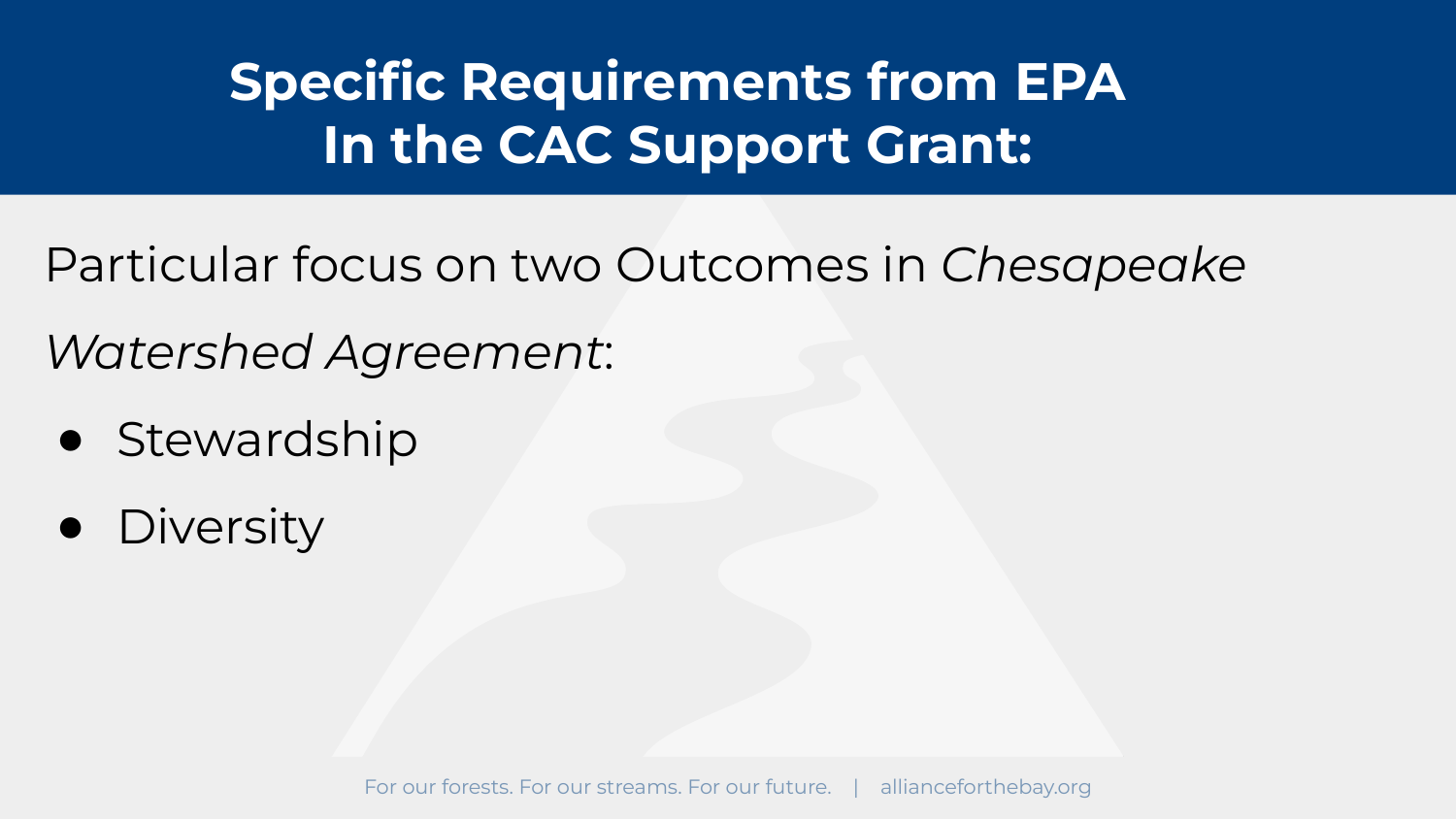

Specific Requirements from EPA
In the CAC Support Grant:

Particular focus on two Outcomes in Chesapeake Watershed Agreement:
Stewardship
Diversity